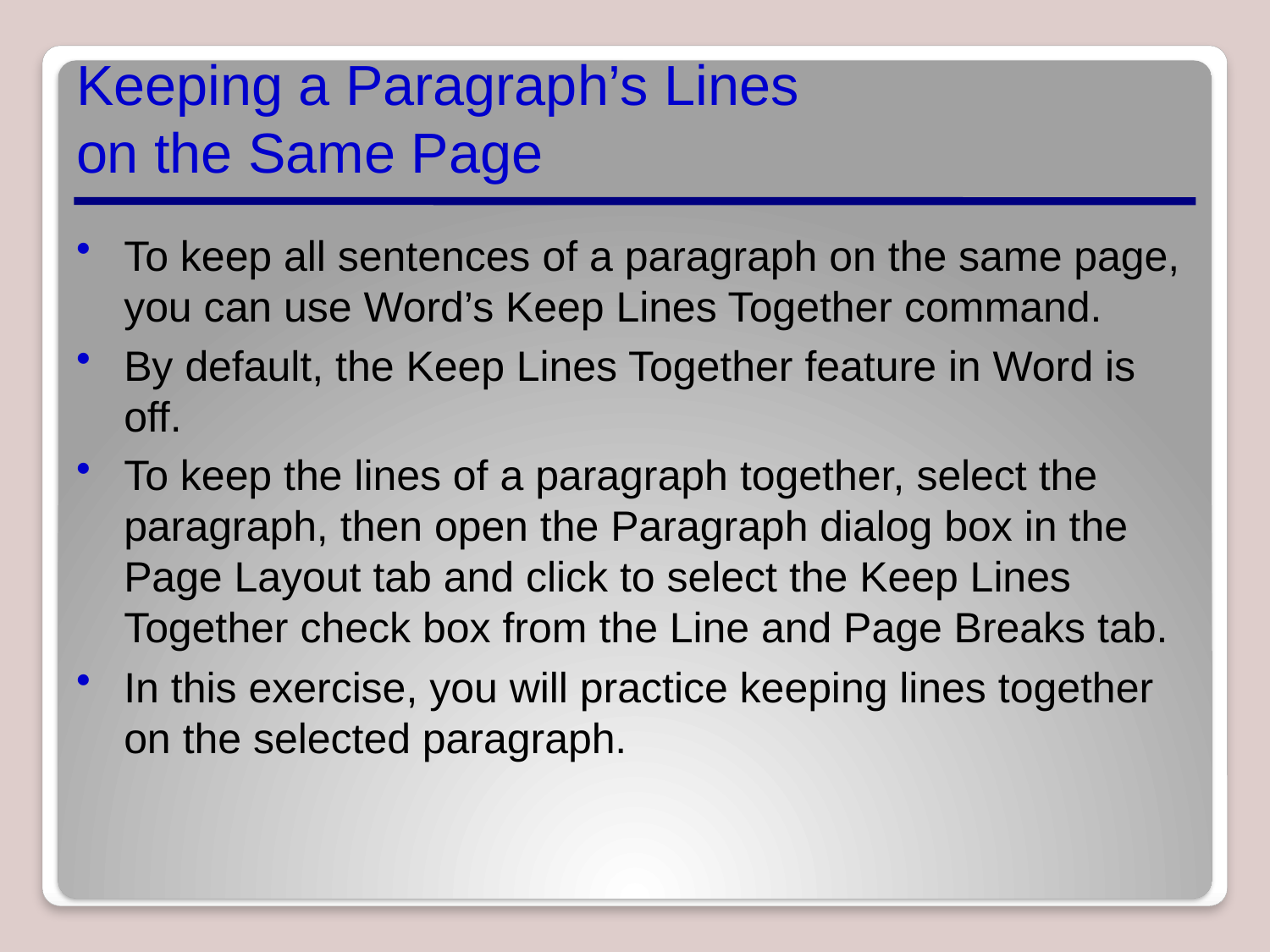

# Keeping a Paragraph’s Lines on the Same Page
To keep all sentences of a paragraph on the same page, you can use Word’s Keep Lines Together command.
By default, the Keep Lines Together feature in Word is off.
To keep the lines of a paragraph together, select the paragraph, then open the Paragraph dialog box in the Page Layout tab and click to select the Keep Lines Together check box from the Line and Page Breaks tab.
In this exercise, you will practice keeping lines together on the selected paragraph.